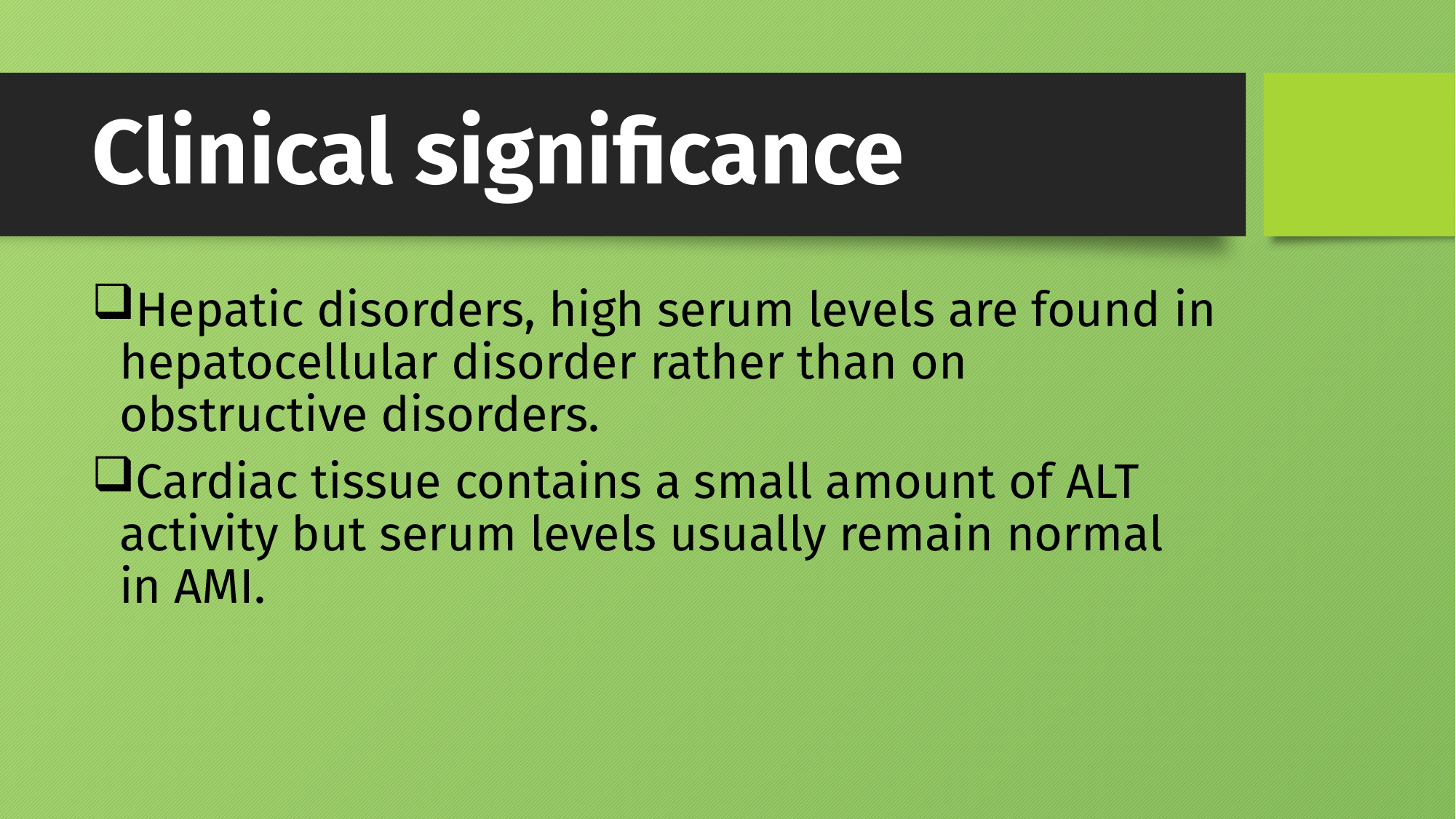

# Clinical significance
Hepatic disorders, high serum levels are found in hepatocellular disorder rather than on obstructive disorders.
Cardiac tissue contains a small amount of ALT activity but serum levels usually remain normal in AMI.